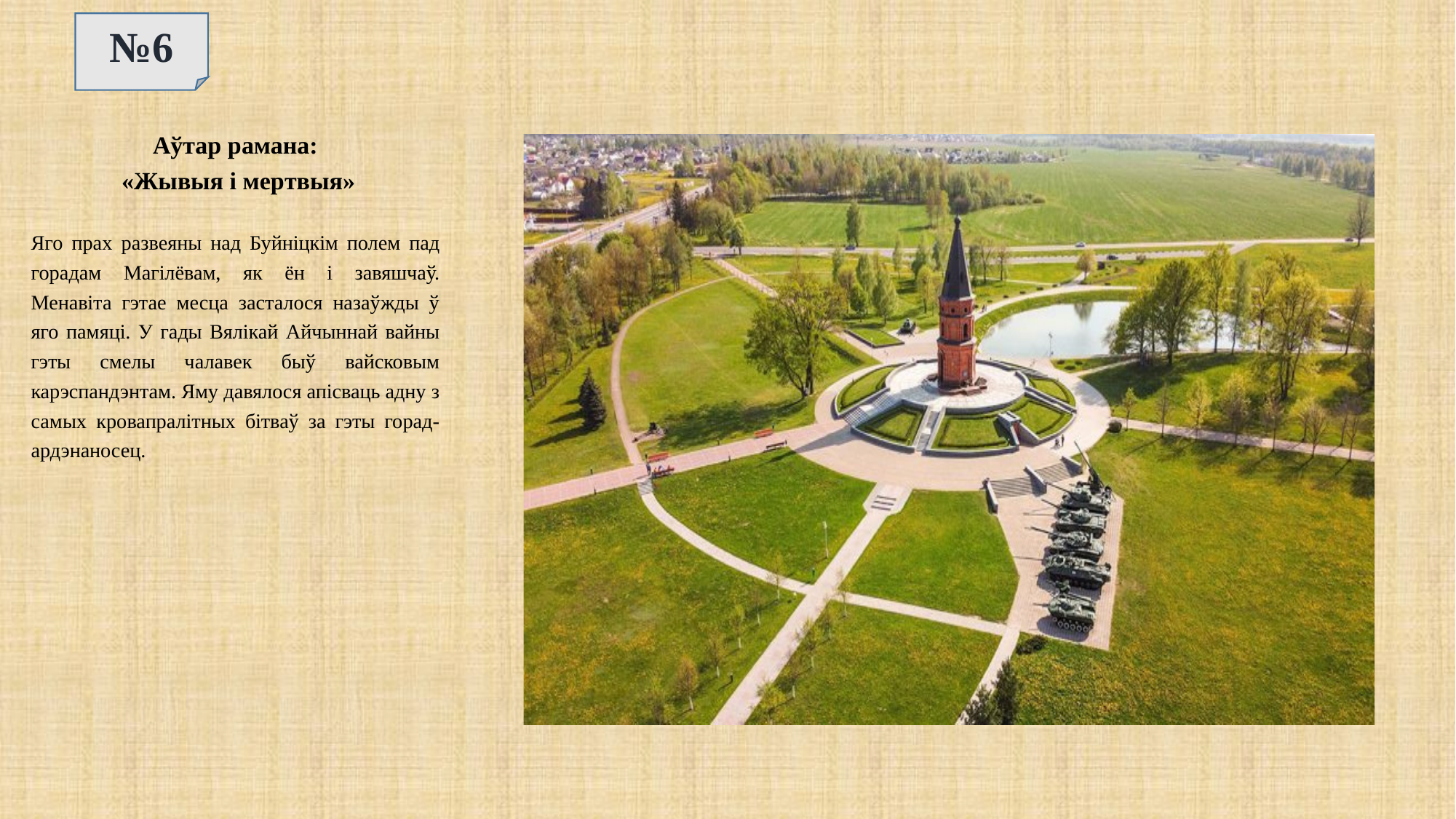

№6
Аўтар рамана:
 «Жывыя і мертвыя»

Яго прах развеяны над Буйніцкім полем пад горадам Магілёвам, як ён і завяшчаў. Менавіта гэтае месца засталося назаўжды ў яго памяці. У гады Вялікай Айчыннай вайны гэты смелы чалавек быў вайсковым карэспандэнтам. Яму давялося апісваць адну з самых кровапралітных бітваў за гэты горад-ардэнаносец.